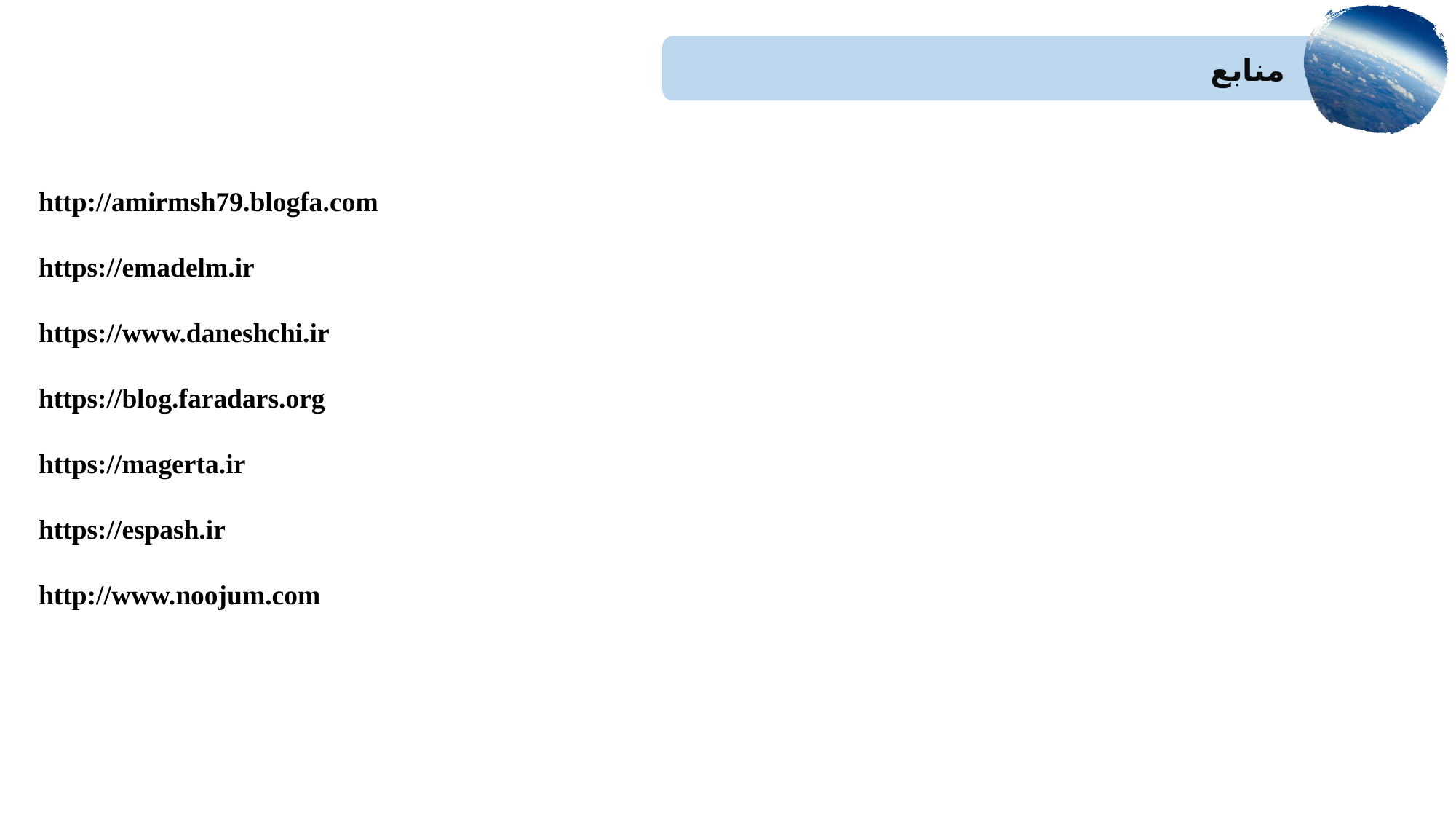

منابع
http://amirmsh79.blogfa.com
https://emadelm.ir
https://www.daneshchi.ir
https://blog.faradars.org
https://magerta.ir
https://espash.ir
http://www.noojum.com